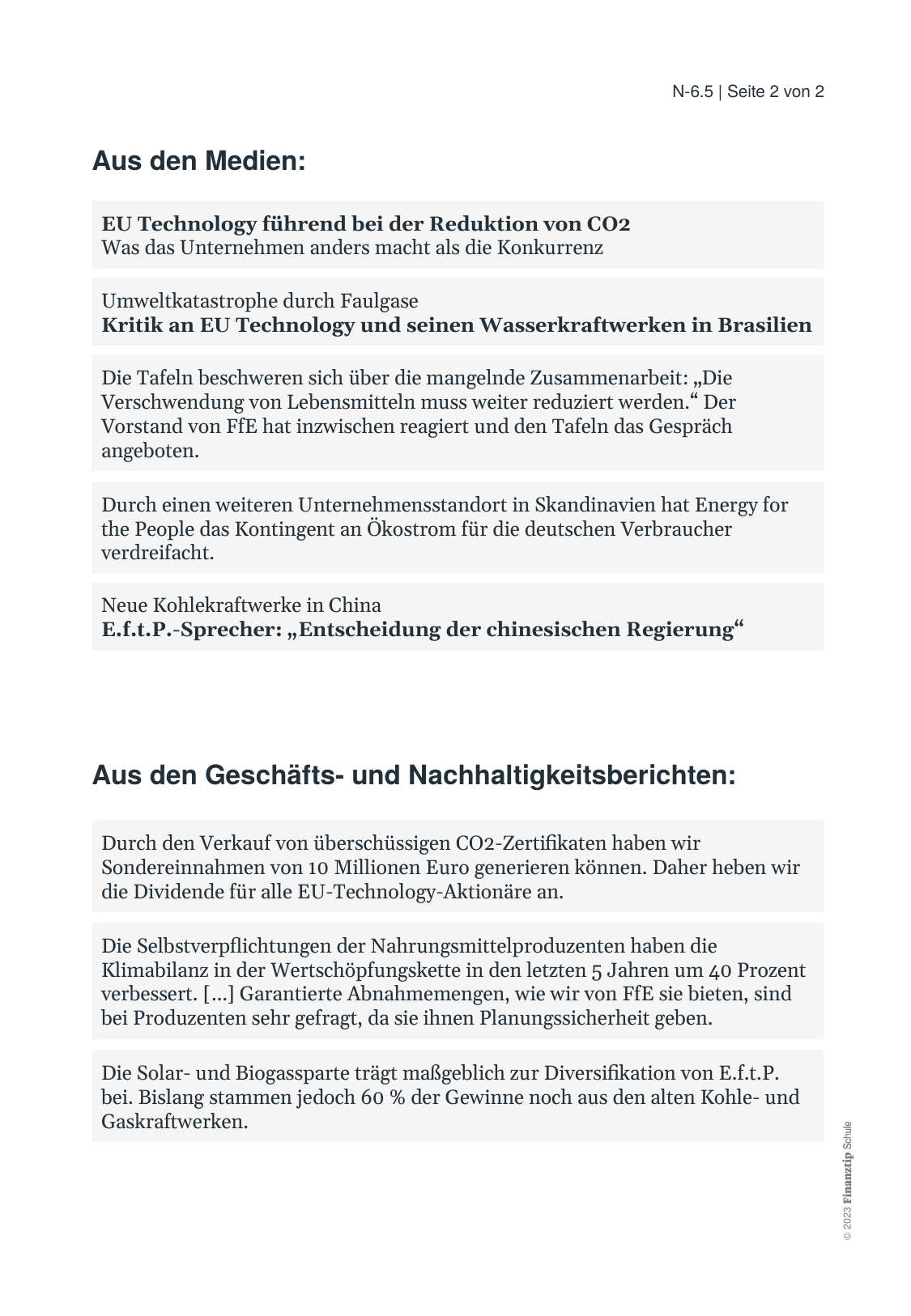

EU Technology führend bei der Reduktion von CO2
Was das Unternehmen anders macht als die Konkurrenz
Umweltkatastrophe durch Faulgase
Kritik an EU Technology und seinen Wasserkraftwerken in Brasilien
Die Tafeln beschweren sich über die mangelnde Zusammenarbeit: „Die Verschwendung von Lebensmitteln muss weiter reduziert werden.“ Der Vorstand von FfE hat inzwischen reagiert und den Tafeln das Gespräch angeboten.
Durch einen weiteren Unternehmensstandort in Skandinavien hat Energy for the People das Kontingent an Ökostrom für die deutschen Verbraucher verdreifacht.
Neue Kohlekraftwerke in China
E.f.t.P.-Sprecher: „Entscheidung der chinesischen Regierung“
Durch den Verkauf von überschüssigen CO2-Zertifikaten haben wir Sondereinnahmen von 10 Millionen Euro generieren können. Daher heben wir die Dividende für alle EU-Technology-Aktionäre an.
Die Selbstverpflichtungen der Nahrungsmittelproduzenten haben die Klimabilanz in der Wertschöpfungskette in den letzten 5 Jahren um 40 Prozent verbessert. […] Garantierte Abnahmemengen, wie wir von FfE sie bieten, sind bei Produzenten sehr gefragt, da sie ihnen Planungssicherheit geben.
Die Solar- und Biogassparte trägt maßgeblich zur Diversifikation von E.f.t.P. bei. Bislang stammen jedoch 60 % der Gewinne noch aus den alten Kohle- und Gaskraftwerken.